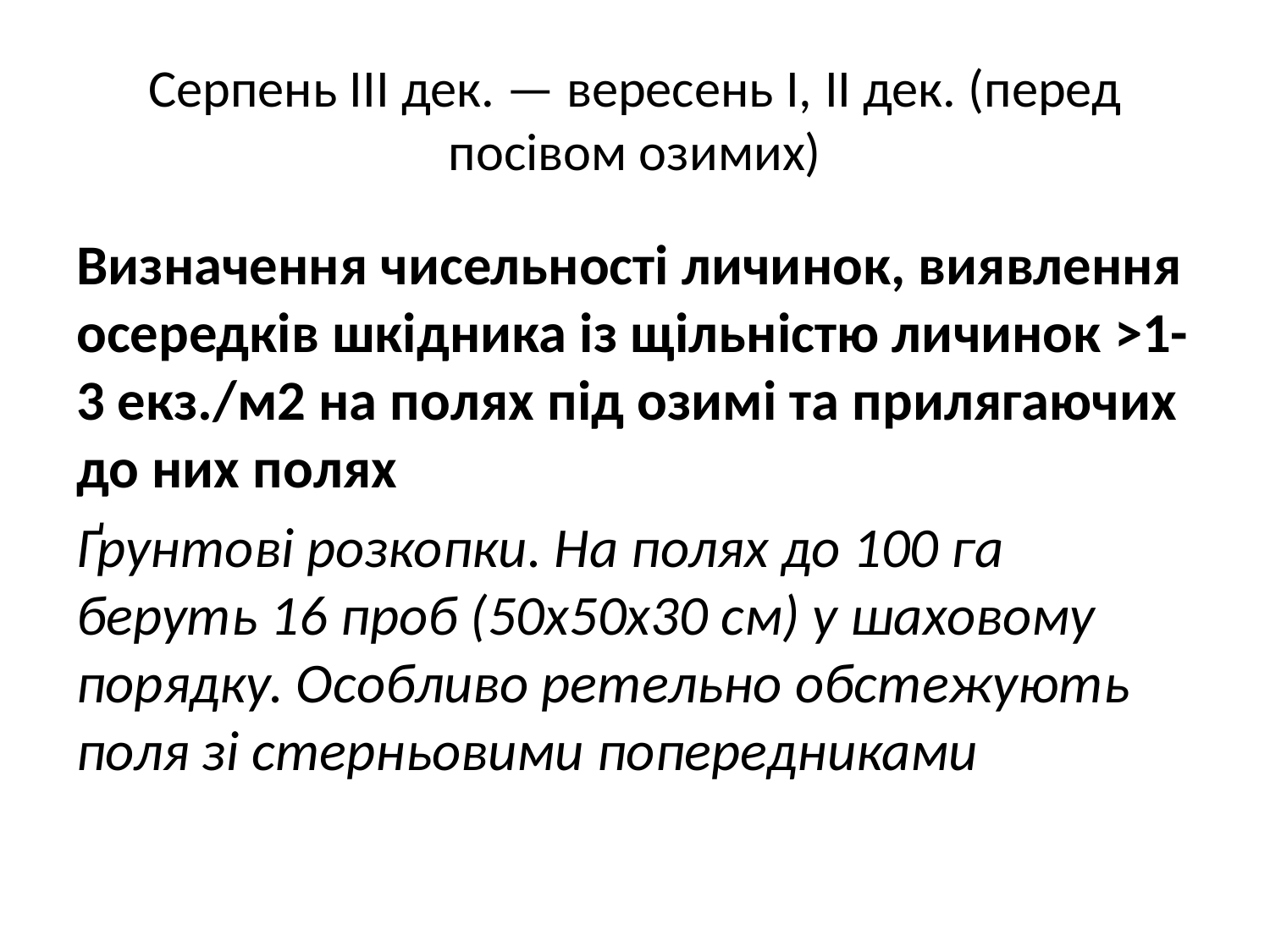

# Серпень III дек. — вересень І, II дек. (перед посівом озимих)
Визначення чисельності личинок, виявлення осередків шкідника із щільністю личинок >1-3 екз./м2 на полях під озимі та прилягаючих до них полях
Ґрунтові розкопки. На полях до 100 га беруть 16 проб (50x50x30 см) у шаховому порядку. Особливо ретельно обстежують поля зі стерньовими попередниками